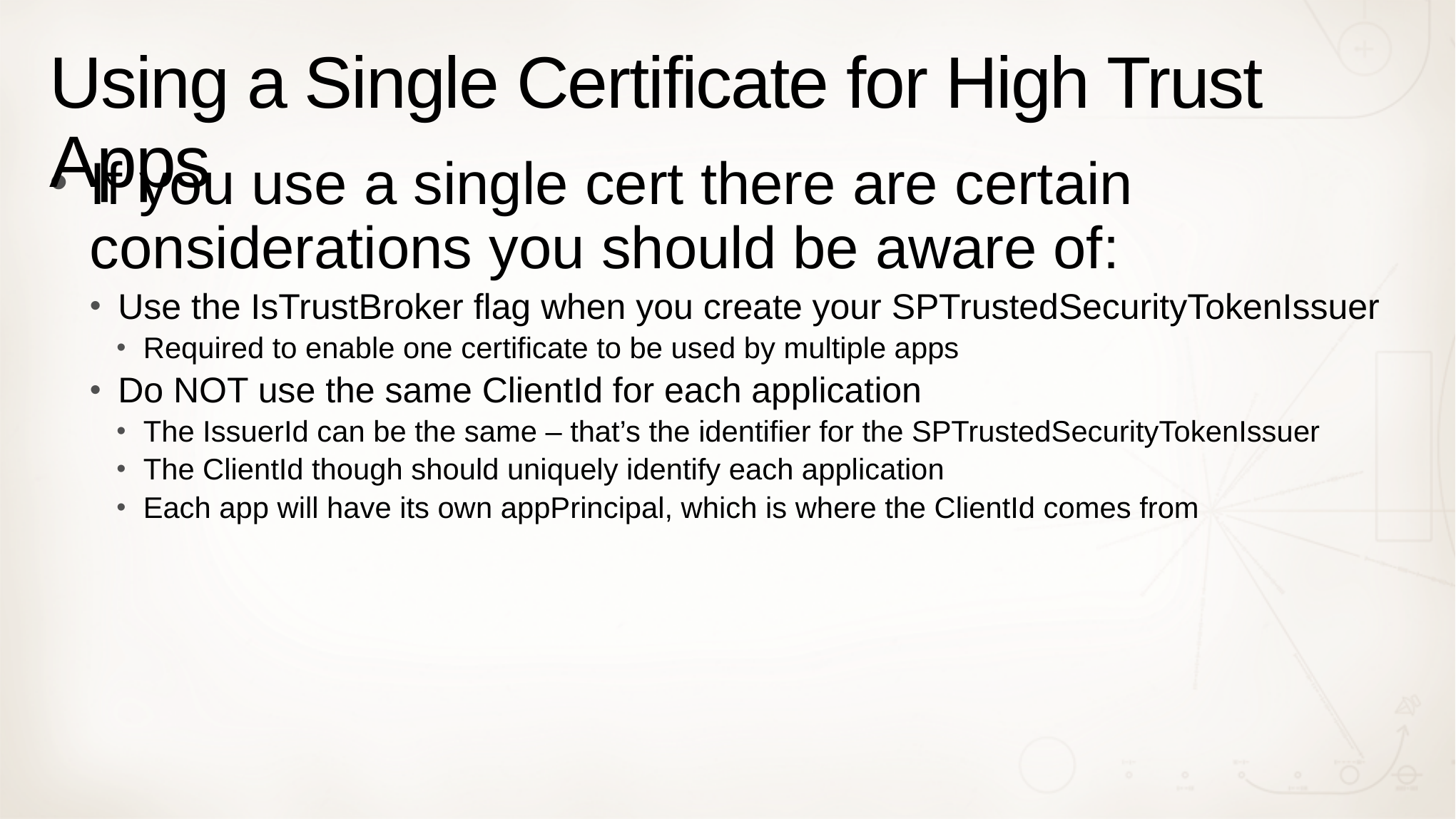

# Using a Single Certificate for High Trust Apps
If you use a single cert there are certain considerations you should be aware of:
Use the IsTrustBroker flag when you create your SPTrustedSecurityTokenIssuer
Required to enable one certificate to be used by multiple apps
Do NOT use the same ClientId for each application
The IssuerId can be the same – that’s the identifier for the SPTrustedSecurityTokenIssuer
The ClientId though should uniquely identify each application
Each app will have its own appPrincipal, which is where the ClientId comes from